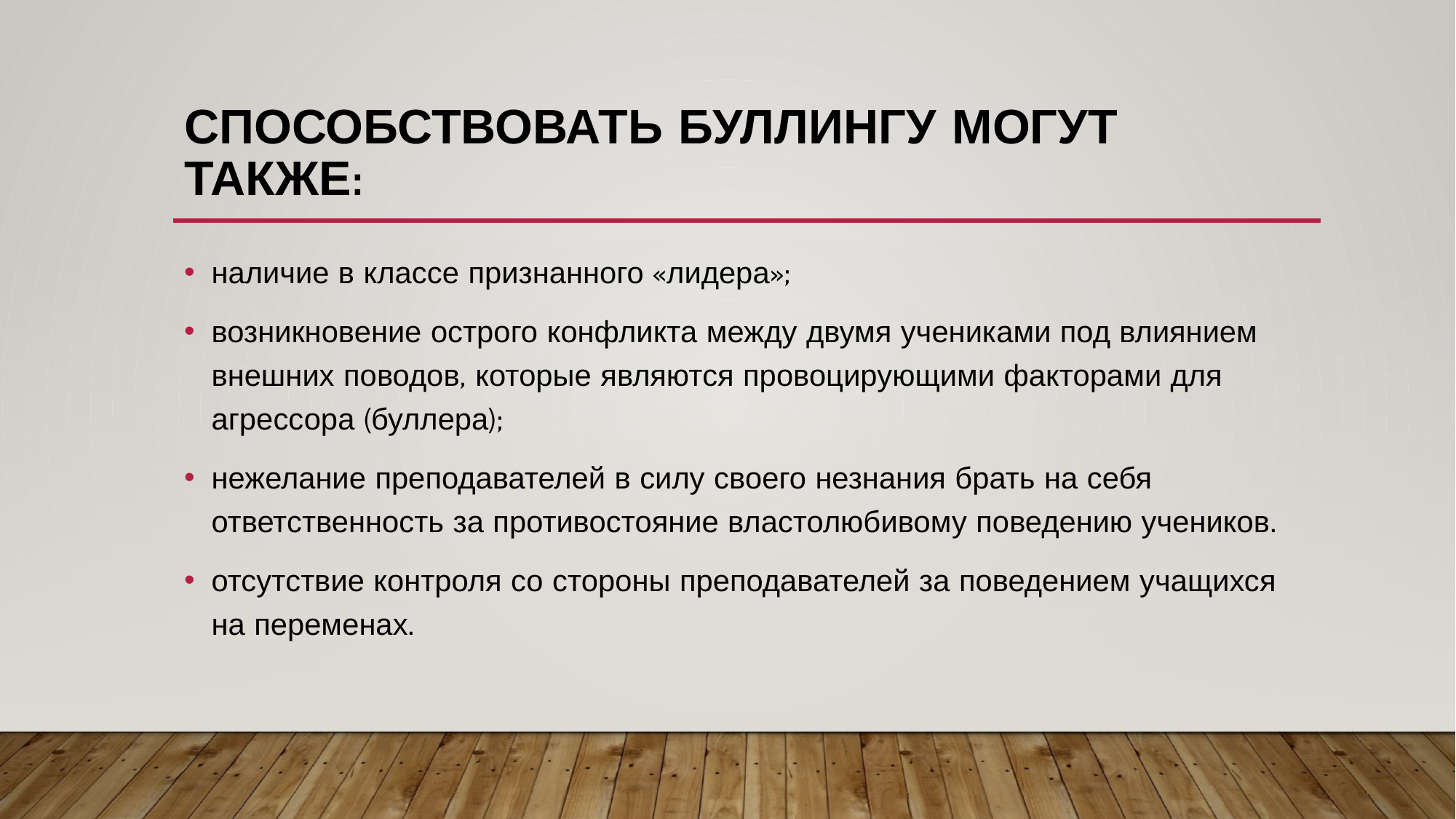

# Способствовать буллингу могут также:
наличие в классе признанного «лидера»;
возникновение острого конфликта между двумя учениками под влиянием внешних поводов, которые являются провоцирующими факторами для агрессора (буллера);
нежелание преподавателей в силу своего незнания брать на себя ответственность за противостояние властолюбивому поведению учеников.
отсутствие контроля со стороны преподавателей за поведением учащихся на переменах.